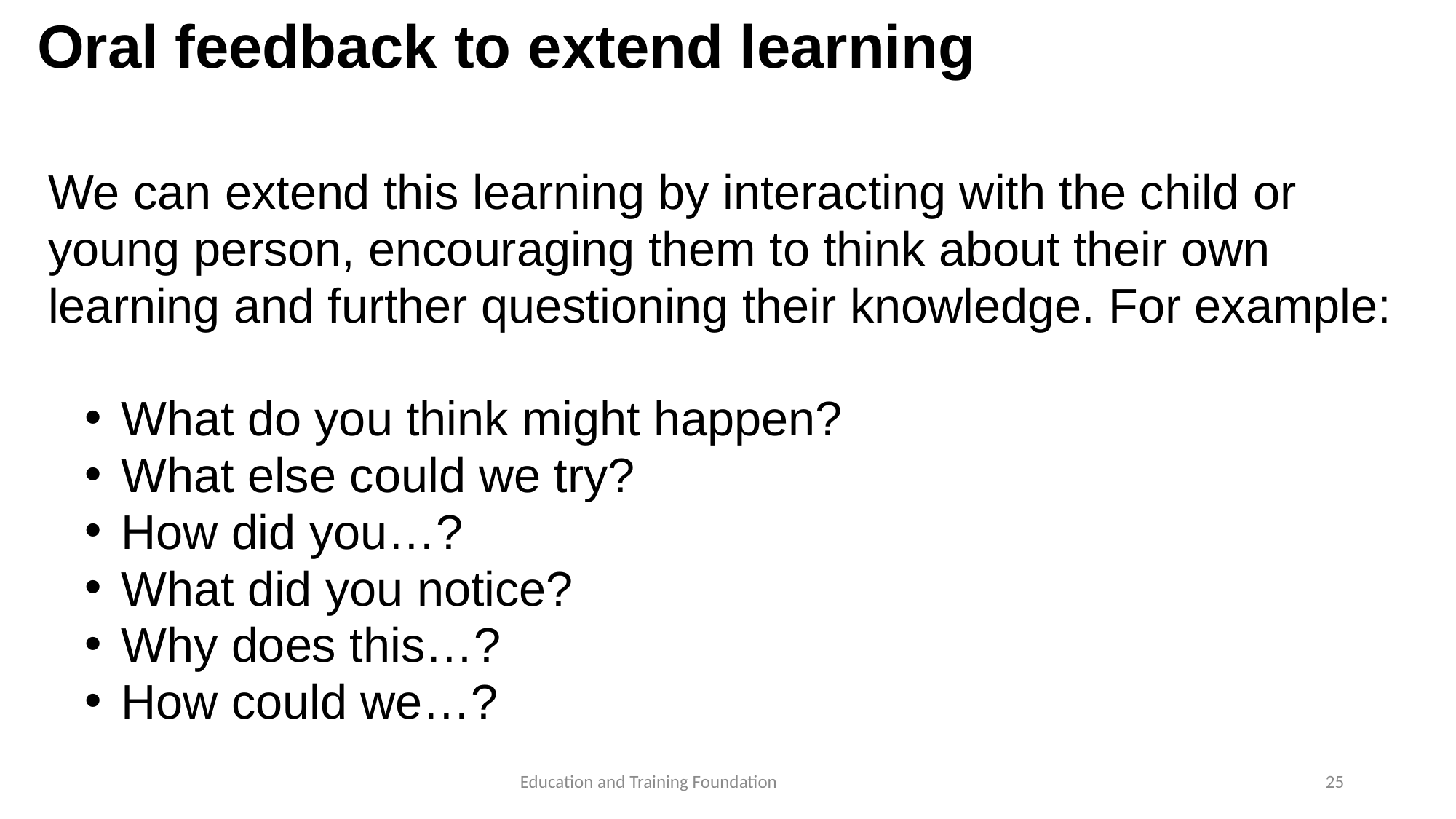

# Oral feedback to extend learning
We can extend this learning by interacting with the child or young person, encouraging them to think about their own learning and further questioning their knowledge. For example:

What do you think might happen?
What else could we try?
How did you…?
What did you notice?
Why does this…?
How could we…?
25
Education and Training Foundation